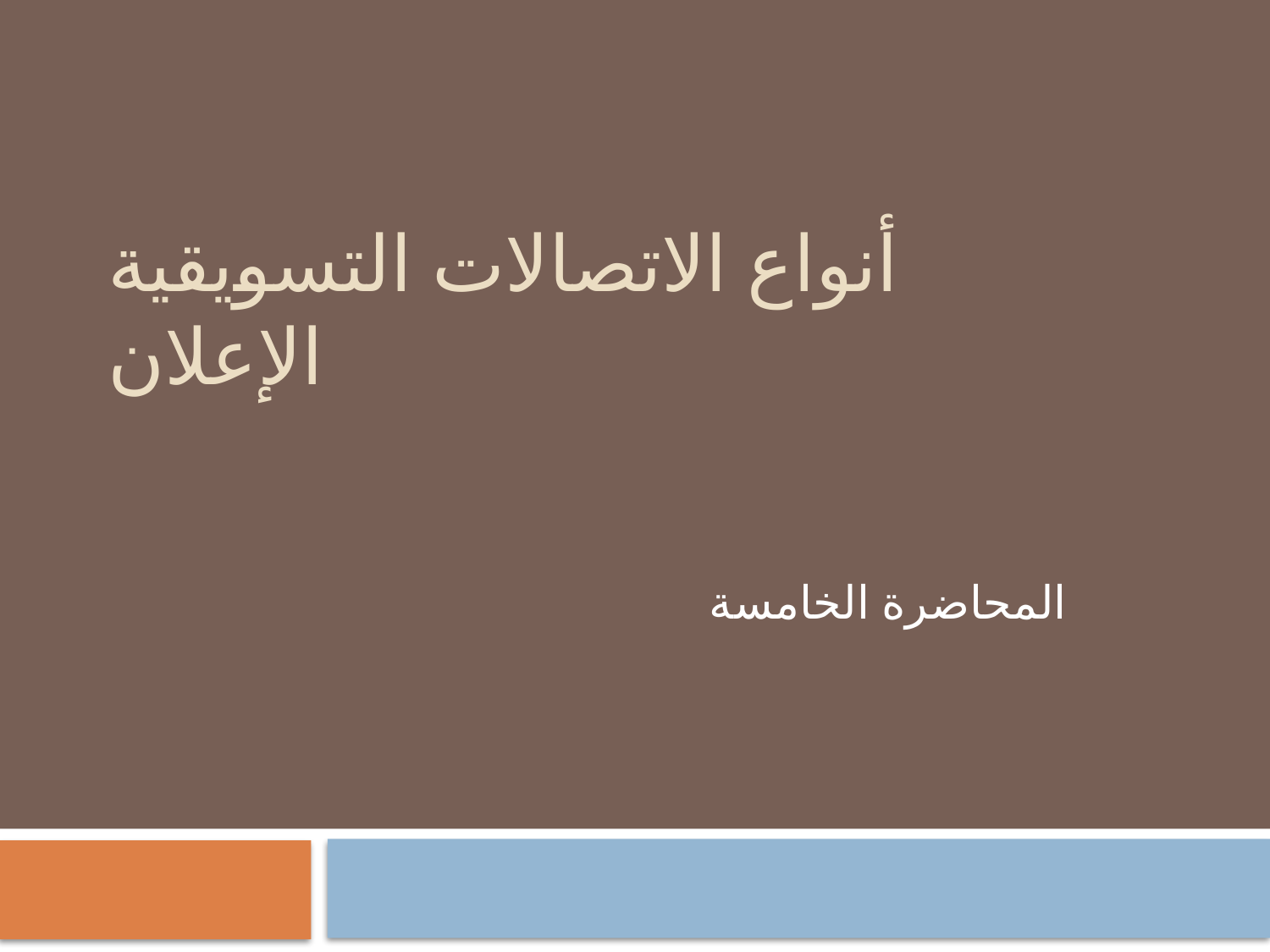

# أنواع الاتصالات التسويقية الإعلان
المحاضرة الخامسة